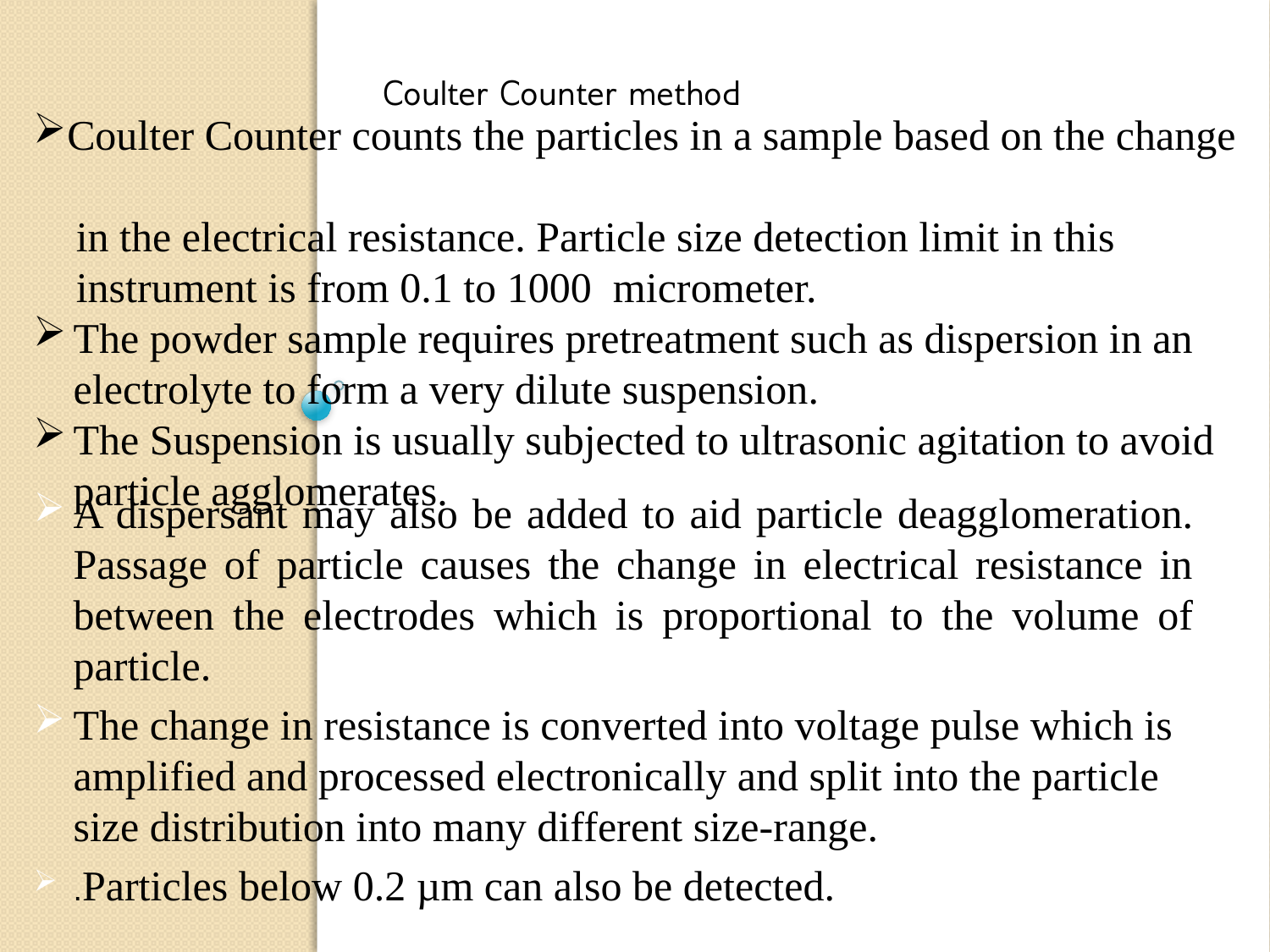

Coulter Counter counts the particles in a sample based on the change
    in the electrical resistance. Particle size detection limit in this
    instrument is from 0.1 to 1000  micrometer.
The powder sample requires pretreatment such as dispersion in an electrolyte to form a very dilute suspension.
The Suspension is usually subjected to ultrasonic agitation to avoid particle agglomerates.
                  Coulter Counter method

A dispersant may also be added to aid particle deagglomeration. Passage of particle causes the change in electrical resistance in between the electrodes which is proportional to the volume of particle.
The change in resistance is converted into voltage pulse which is amplified and processed electronically and split into the particle size distribution into many different size-range.
.Particles below 0.2 µm can also be detected.